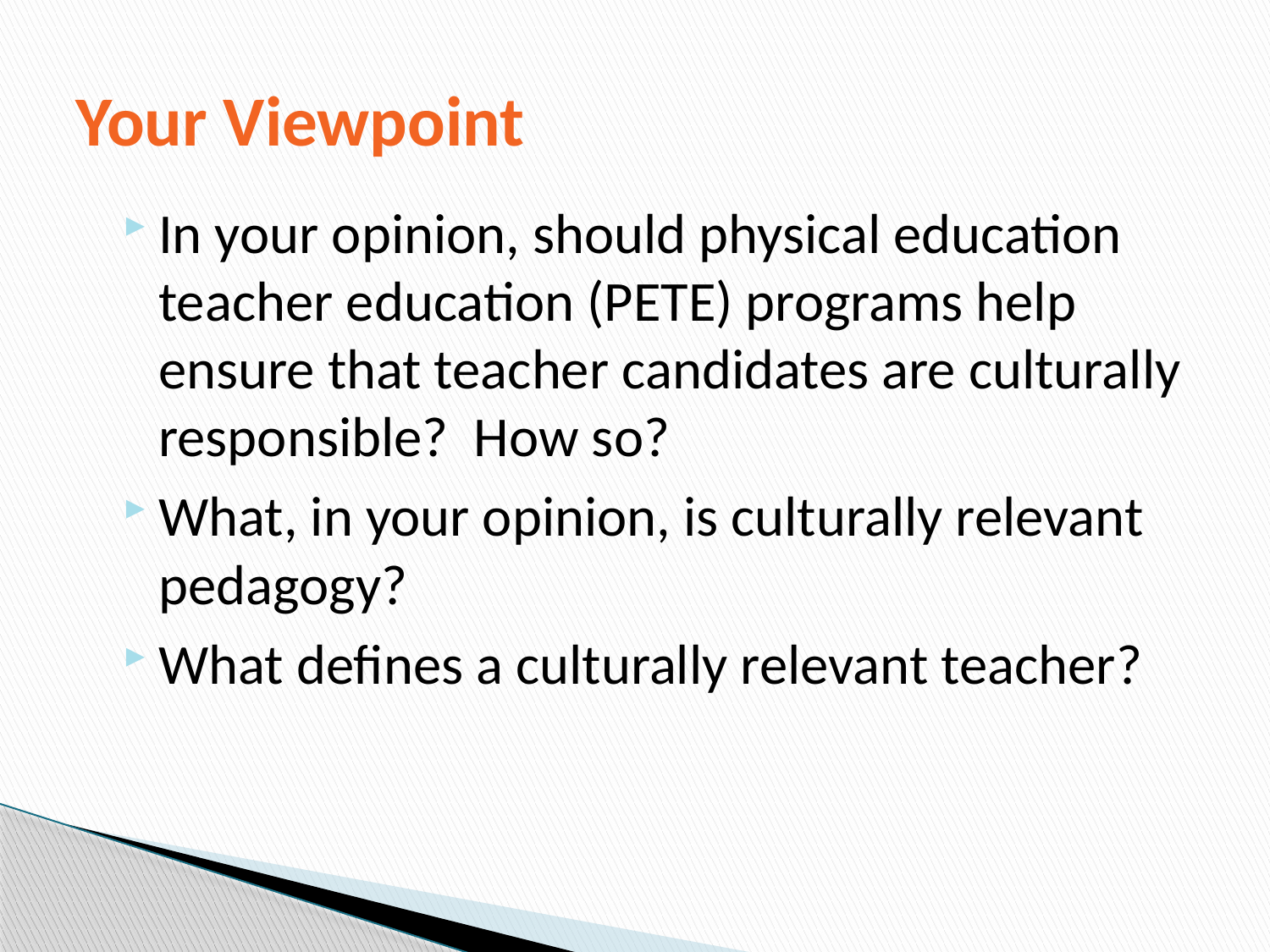

# Your Viewpoint
In your opinion, should physical education teacher education (PETE) programs help ensure that teacher candidates are culturally responsible?  How so?
What, in your opinion, is culturally relevant pedagogy?
What defines a culturally relevant teacher?